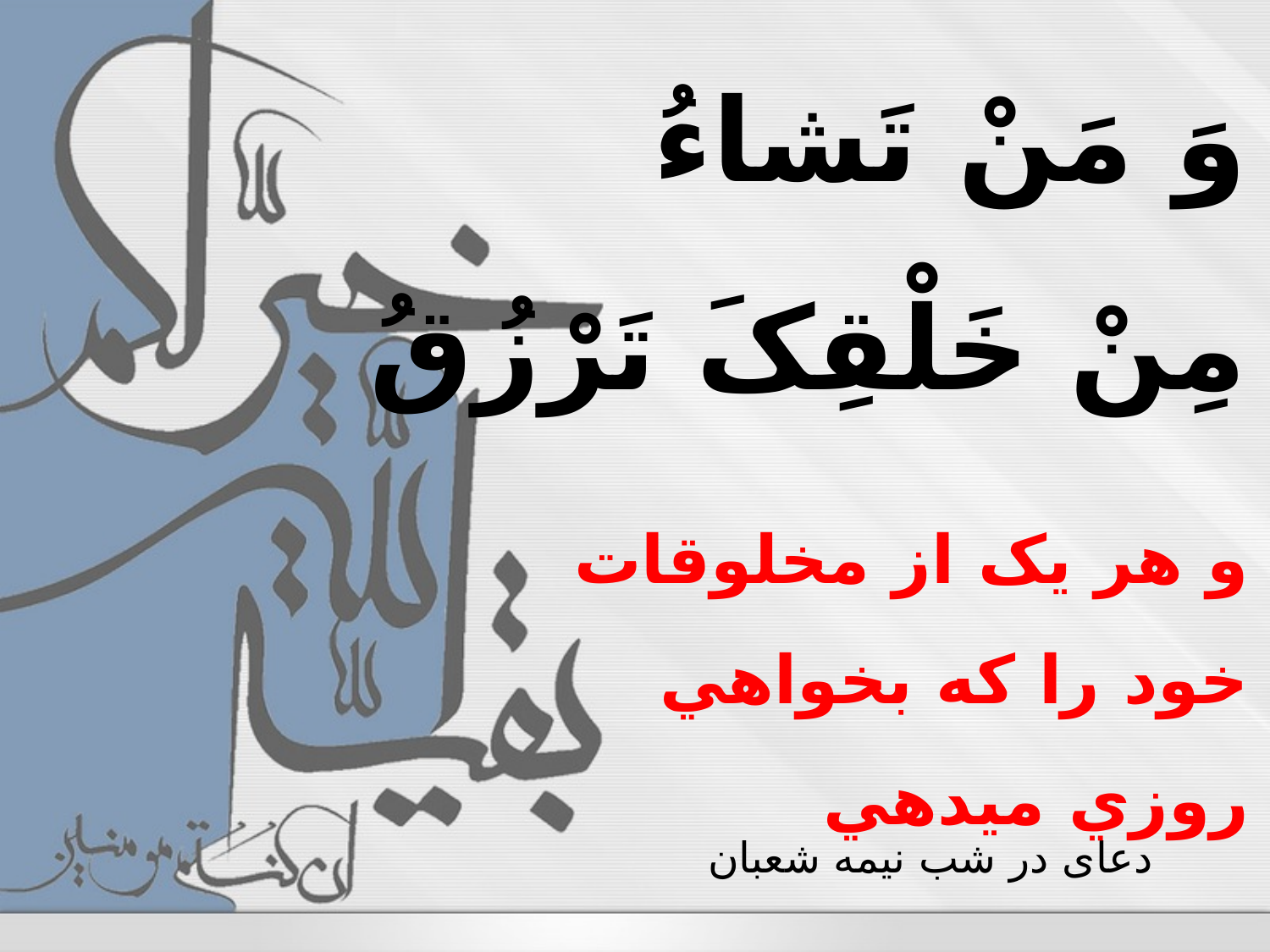

وَ مَنْ تَشاءُ
مِنْ خَلْقِکَ تَرْزُقُ
و هر یک از مخلوقات خود را که بخواهي روزي می­دهي